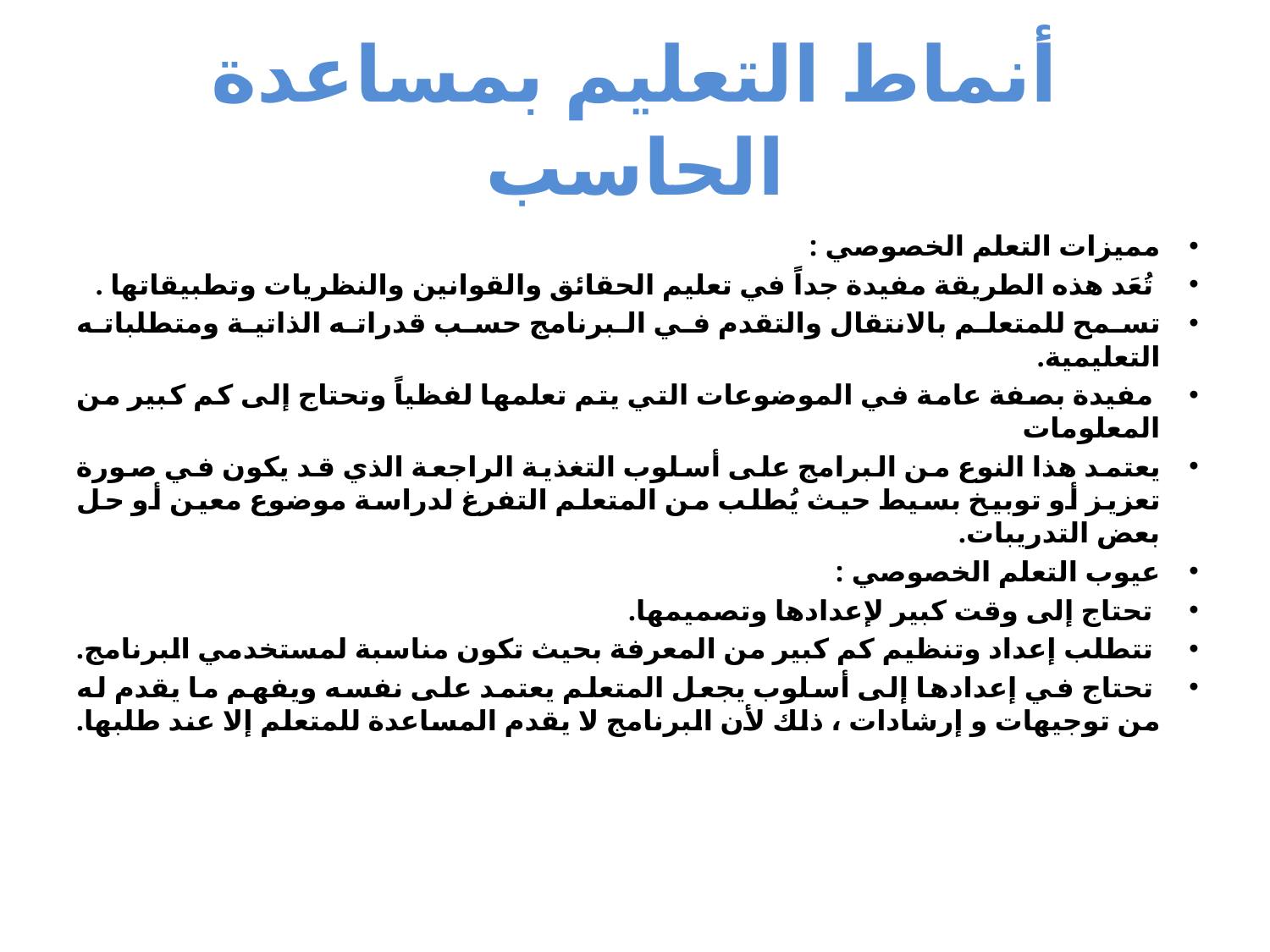

# أنماط التعليم بمساعدة الحاسب
مميزات التعلم الخصوصي :
 تُعَد هذه الطريقة مفيدة جداً في تعليم الحقائق والقوانين والنظريات وتطبيقاتها .
تسمح للمتعلم بالانتقال والتقدم في البرنامج حسب قدراته الذاتية ومتطلباته التعليمية.
 مفيدة بصفة عامة في الموضوعات التي يتم تعلمها لفظياً وتحتاج إلى كم كبير من المعلومات
يعتمد هذا النوع من البرامج على أسلوب التغذية الراجعة الذي قد يكون في صورة تعزيز أو توبيخ بسيط حيث يُطلب من المتعلم التفرغ لدراسة موضوع معين أو حل بعض التدريبات.
عيوب التعلم الخصوصي :
 تحتاج إلى وقت كبير لإعدادها وتصميمها.
 تتطلب إعداد وتنظيم كم كبير من المعرفة بحيث تكون مناسبة لمستخدمي البرنامج.
 تحتاج في إعدادها إلى أسلوب يجعل المتعلم يعتمد على نفسه ويفهم ما يقدم له من توجيهات و إرشادات ، ذلك لأن البرنامج لا يقدم المساعدة للمتعلم إلا عند طلبها.